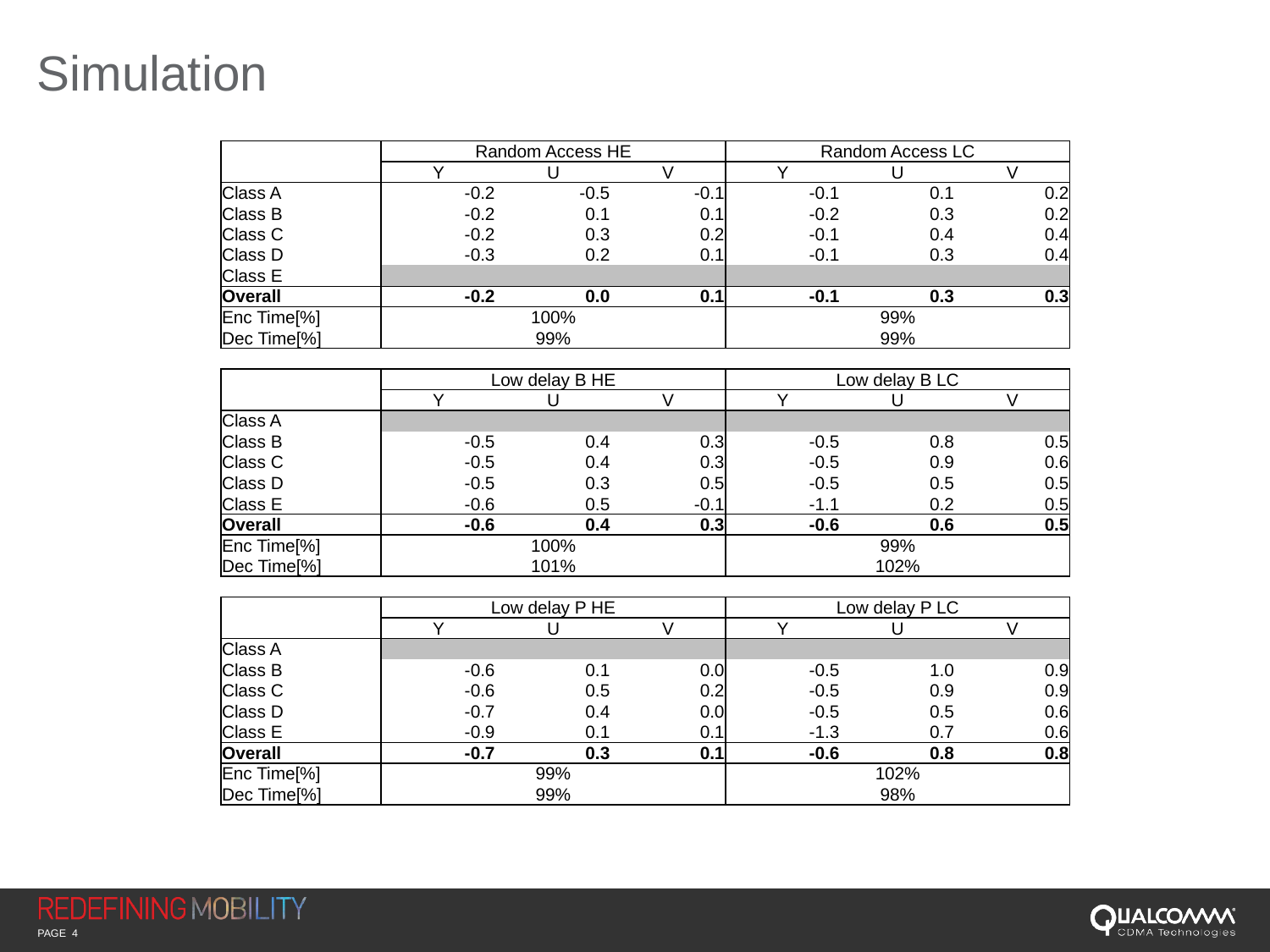

# Simulation
|  | Random Access HE |  |  | Random Access LC |  |  |
| --- | --- | --- | --- | --- | --- | --- |
|  | Y | U | V | Y | U | V |
| Class A | -0.2 | -0.5 | -0.1 | -0.1 | 0.1 | 0.2 |
| Class B | -0.2 | 0.1 | 0.1 | -0.2 | 0.3 | 0.2 |
| Class C | -0.2 | 0.3 | 0.2 | -0.1 | 0.4 | 0.4 |
| Class D | -0.3 | 0.2 | 0.1 | -0.1 | 0.3 | 0.4 |
| Class E |  |  |  |  |  |  |
| Overall | -0.2 | 0.0 | 0.1 | -0.1 | 0.3 | 0.3 |
| Enc Time[%] | 100% |  |  | 99% |  |  |
| Dec Time[%] | 99% |  |  | 99% |  |  |
|  |  |  |  |  |  |  |
|  | Low delay B HE |  |  | Low delay B LC |  |  |
|  | Y | U | V | Y | U | V |
| Class A |  |  |  |  |  |  |
| Class B | -0.5 | 0.4 | 0.3 | -0.5 | 0.8 | 0.5 |
| Class C | -0.5 | 0.4 | 0.3 | -0.5 | 0.9 | 0.6 |
| Class D | -0.5 | 0.3 | 0.5 | -0.5 | 0.5 | 0.5 |
| Class E | -0.6 | 0.5 | -0.1 | -1.1 | 0.2 | 0.5 |
| Overall | -0.6 | 0.4 | 0.3 | -0.6 | 0.6 | 0.5 |
| Enc Time[%] | 100% |  |  | 99% |  |  |
| Dec Time[%] | 101% |  |  | 102% |  |  |
|  |  |  |  |  |  |  |
|  | Low delay P HE |  |  | Low delay P LC |  |  |
|  | Y | U | V | Y | U | V |
| Class A |  |  |  |  |  |  |
| Class B | -0.6 | 0.1 | 0.0 | -0.5 | 1.0 | 0.9 |
| Class C | -0.6 | 0.5 | 0.2 | -0.5 | 0.9 | 0.9 |
| Class D | -0.7 | 0.4 | 0.0 | -0.5 | 0.5 | 0.6 |
| Class E | -0.9 | 0.1 | 0.1 | -1.3 | 0.7 | 0.6 |
| Overall | -0.7 | 0.3 | 0.1 | -0.6 | 0.8 | 0.8 |
| Enc Time[%] | 99% |  |  | 102% |  |  |
| Dec Time[%] | 99% |  |  | 98% |  |  |